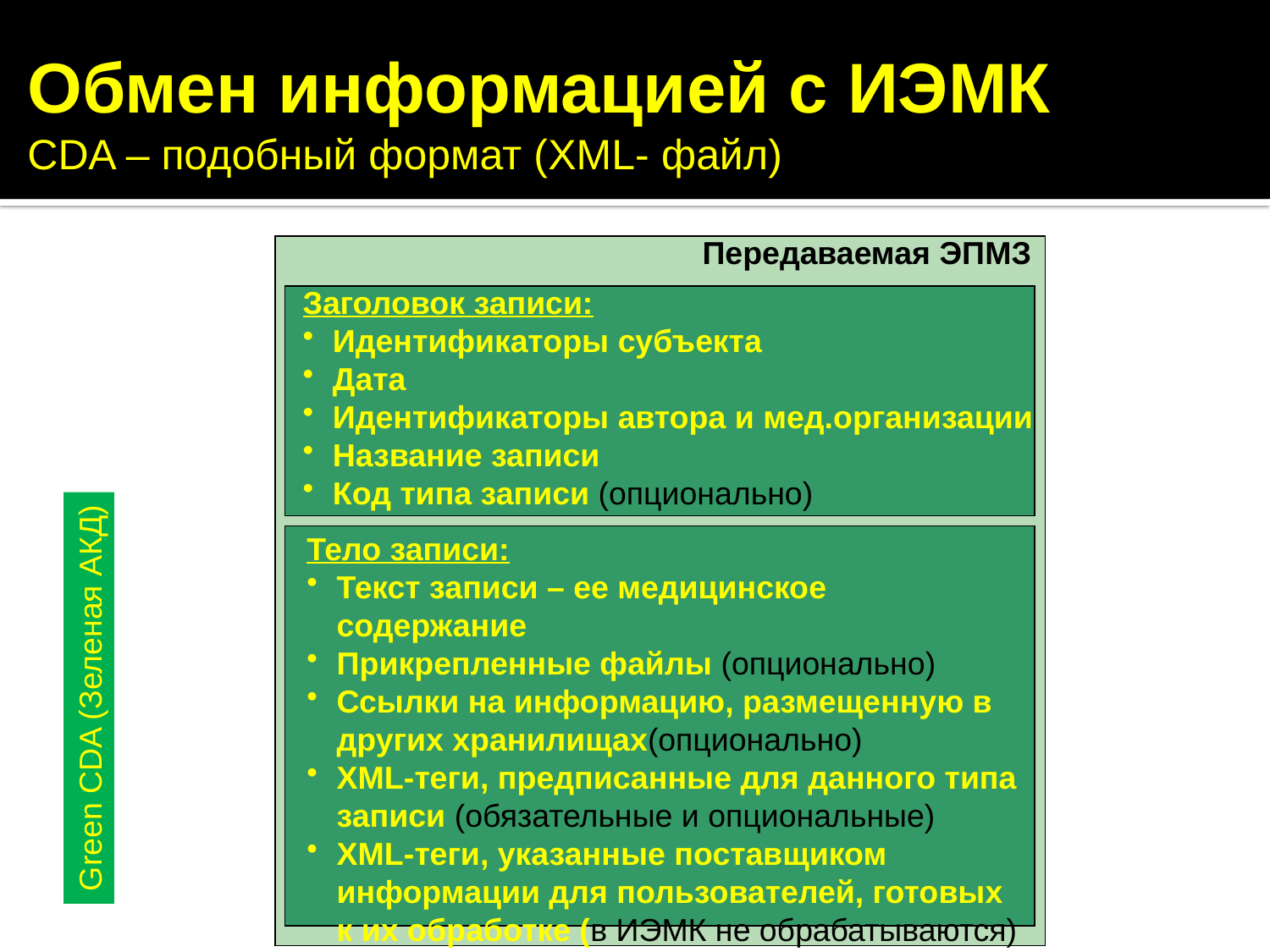

Обмен информацией с ИЭМК
CDA – подобный формат (XML- файл)
Передаваемая ЭПМЗ

Заголовок записи:
Идентификаторы субъекта
Дата
Идентификаторы автора и мед.организации
Название записи
Код типа записи (опционально)

Тело записи:
Текст записи – ее медицинское содержание
Прикрепленные файлы (опционально)
Ссылки на информацию, размещенную в других хранилищах(опционально)
XML-теги, предписанные для данного типа записи (обязательные и опциональные)
XML-теги, указанные поставщиком информации для пользователей, готовых к их обработке (в ИЭМК не обрабатываются)

Green CDA (Зеленая АКД)